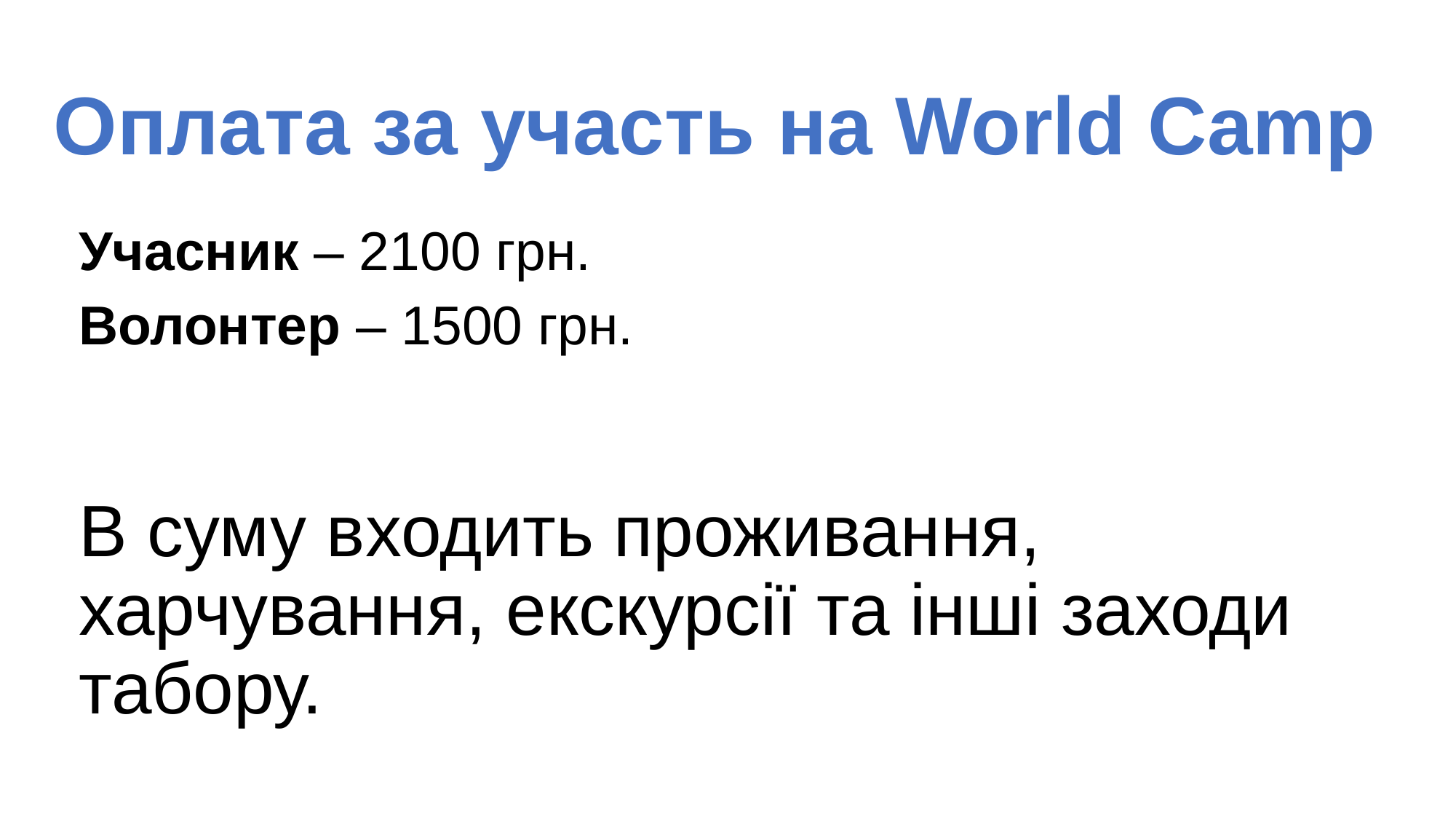

Оплата за участь на World Camp
Учасник – 2100 грн.
Волонтер – 1500 грн.

В суму входить проживання, харчування, екскурсії та інші заходи табору.